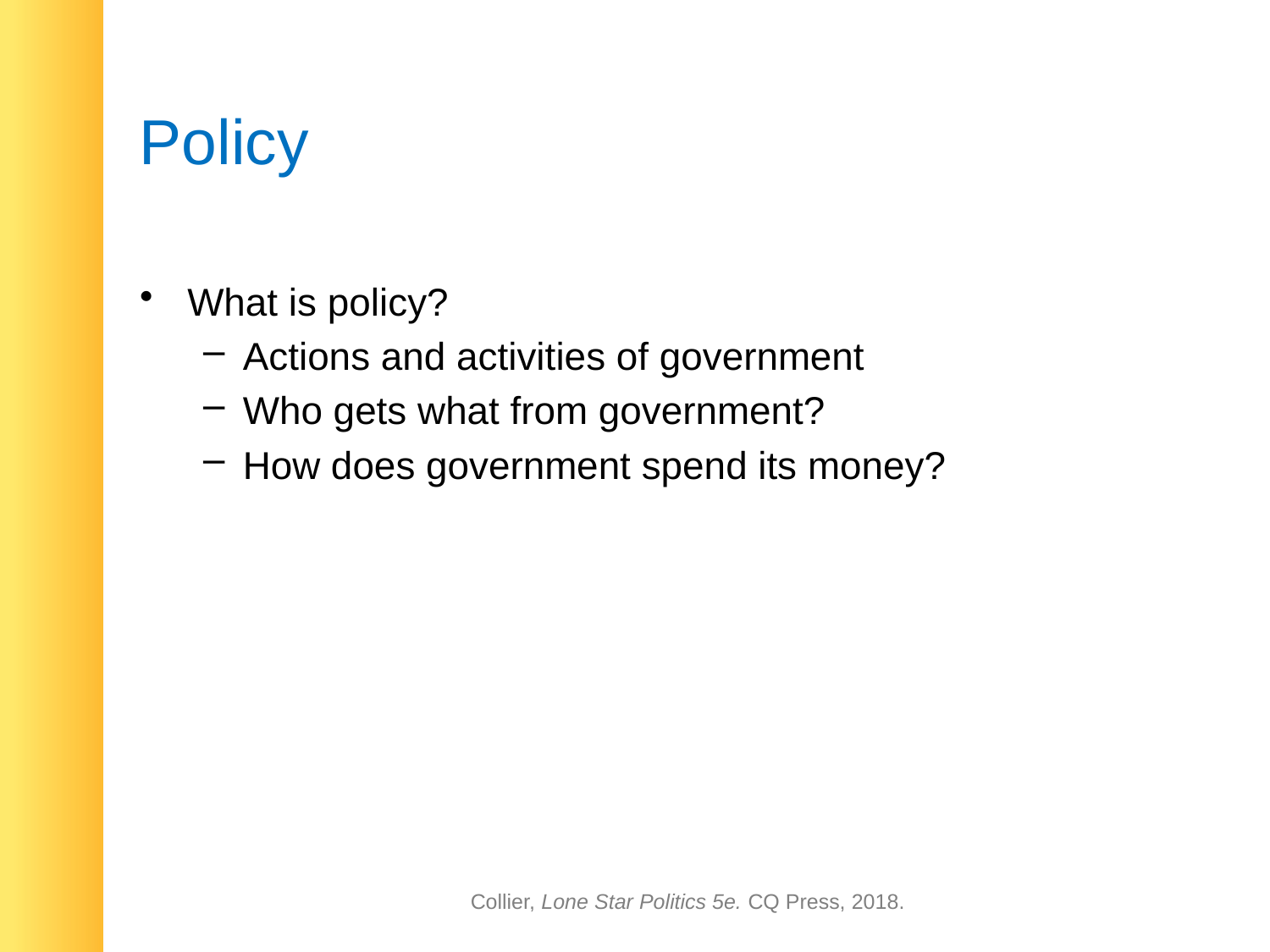

# Policy
What is policy?
Actions and activities of government
Who gets what from government?
How does government spend its money?
Collier, Lone Star Politics 5e. CQ Press, 2018.